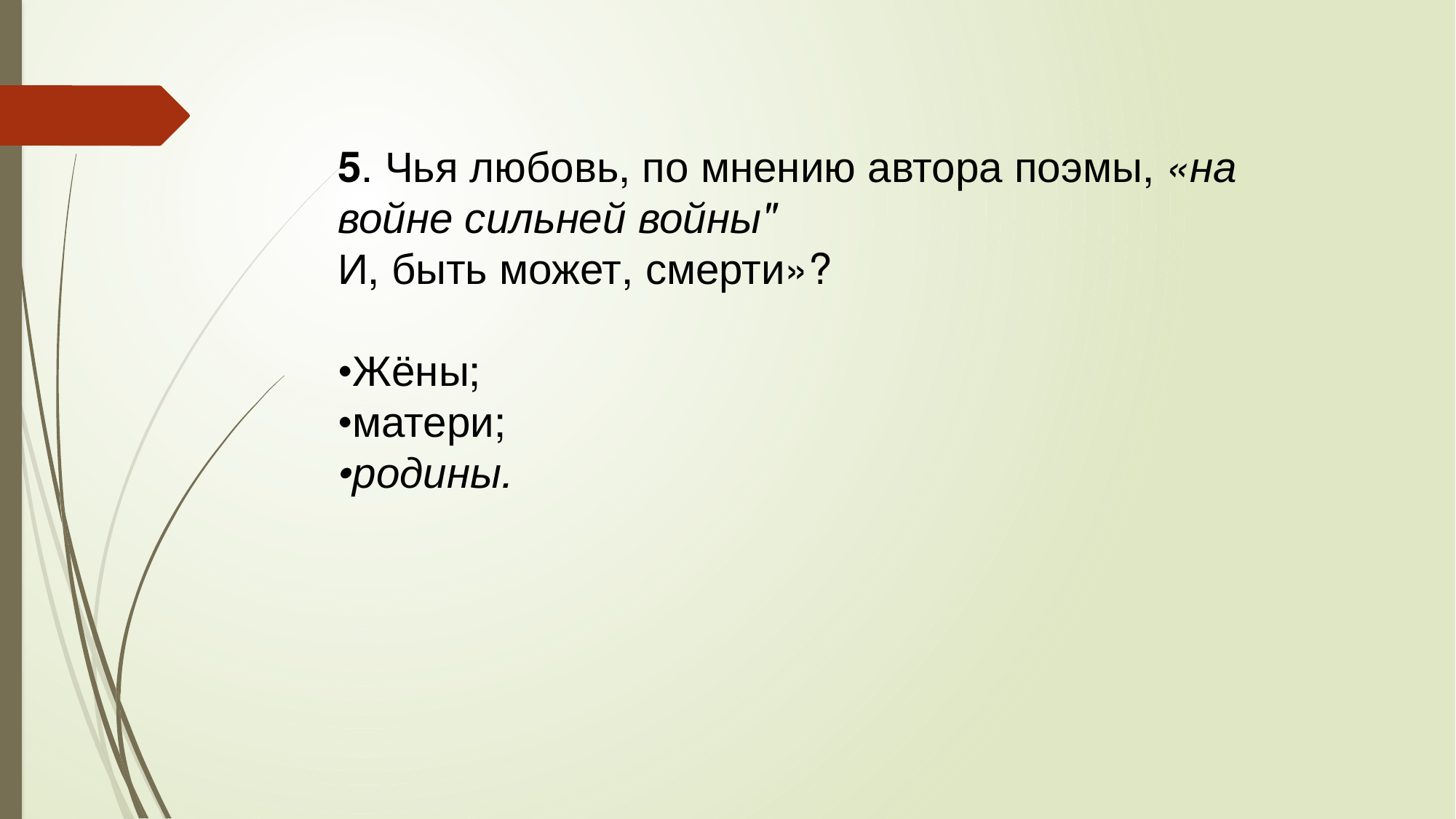

5. Чья любовь, по мнению автора поэмы, «на войне сильней войны"
И, быть может, смерти»?
•Жёны;
•матери;
•родины.